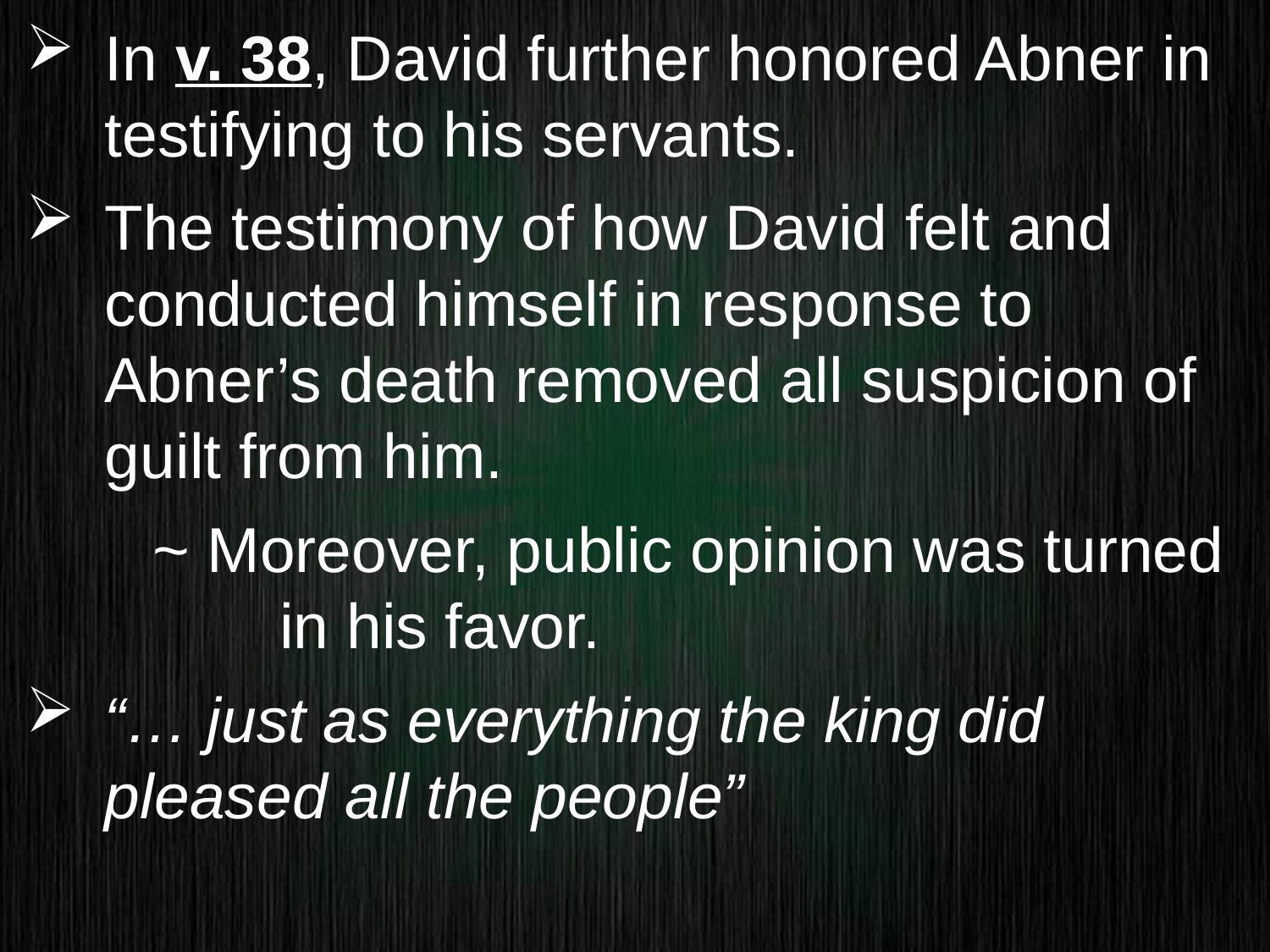

In v. 38, David further honored Abner in testifying to his servants.
The testimony of how David felt and conducted himself in response to Abner’s death removed all suspicion of guilt from him.
	~ Moreover, public opinion was turned 		in his favor.
“… just as everything the king did pleased all the people”